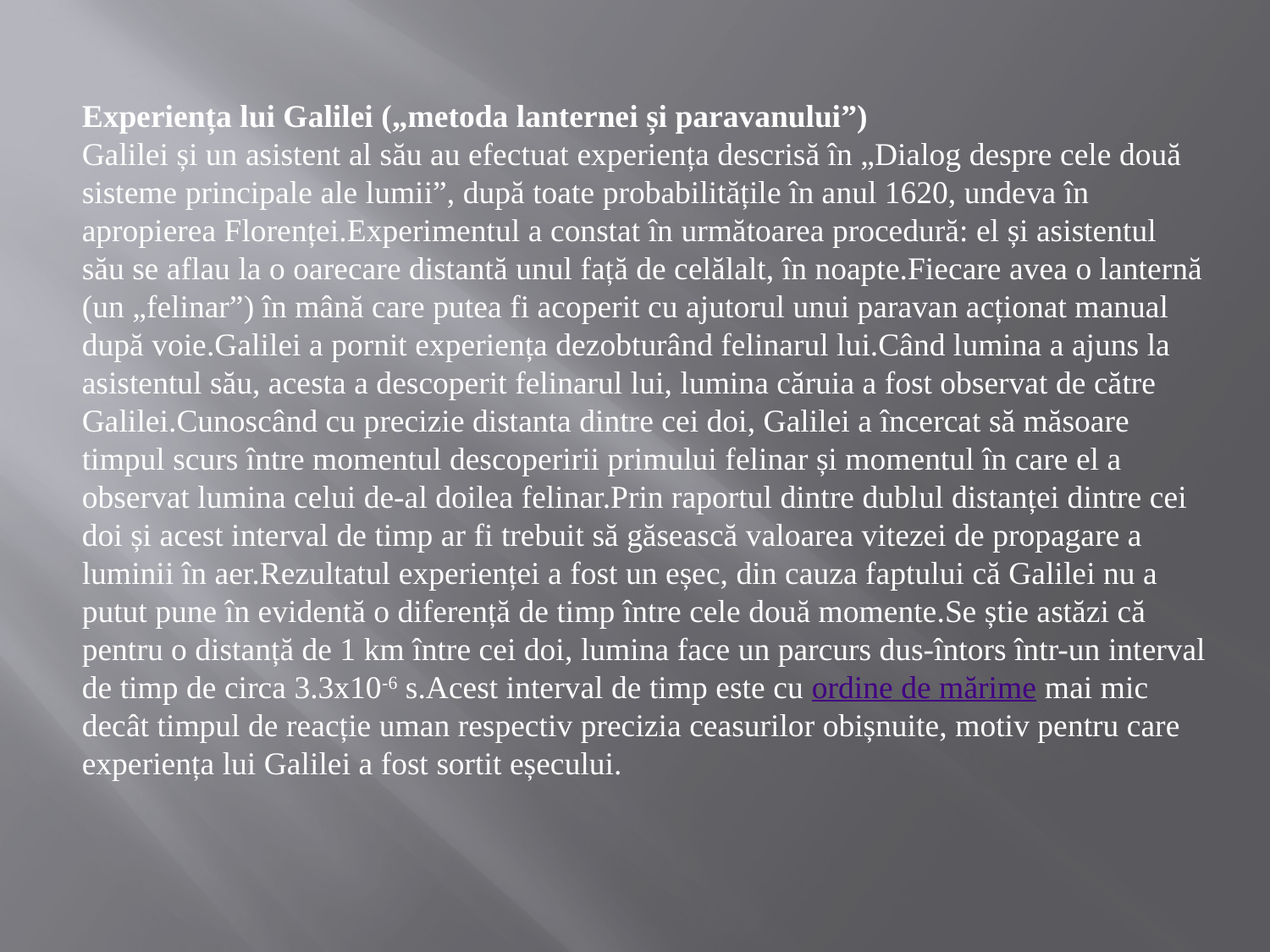

Experiența lui Galilei („metoda lanternei și paravanului”)
Galilei și un asistent al său au efectuat experiența descrisă în „Dialog despre cele două sisteme principale ale lumii”, după toate probabilitățile în anul 1620, undeva în apropierea Florenței.Experimentul a constat în următoarea procedură: el și asistentul său se aflau la o oarecare distantă unul față de celălalt, în noapte.Fiecare avea o lanternă (un „felinar”) în mână care putea fi acoperit cu ajutorul unui paravan acționat manual după voie.Galilei a pornit experiența dezobturând felinarul lui.Când lumina a ajuns la asistentul său, acesta a descoperit felinarul lui, lumina căruia a fost observat de către Galilei.Cunoscând cu precizie distanta dintre cei doi, Galilei a încercat să măsoare timpul scurs între momentul descoperirii primului felinar și momentul în care el a observat lumina celui de-al doilea felinar.Prin raportul dintre dublul distanței dintre cei doi și acest interval de timp ar fi trebuit să găsească valoarea vitezei de propagare a luminii în aer.Rezultatul experienței a fost un eșec, din cauza faptului că Galilei nu a putut pune în evidentă o diferență de timp între cele două momente.Se știe astăzi că pentru o distanță de 1 km între cei doi, lumina face un parcurs dus-întors într-un interval de timp de circa 3.3x10-6 s.Acest interval de timp este cu ordine de mărime mai mic decât timpul de reacție uman respectiv precizia ceasurilor obișnuite, motiv pentru care experiența lui Galilei a fost sortit eșecului.